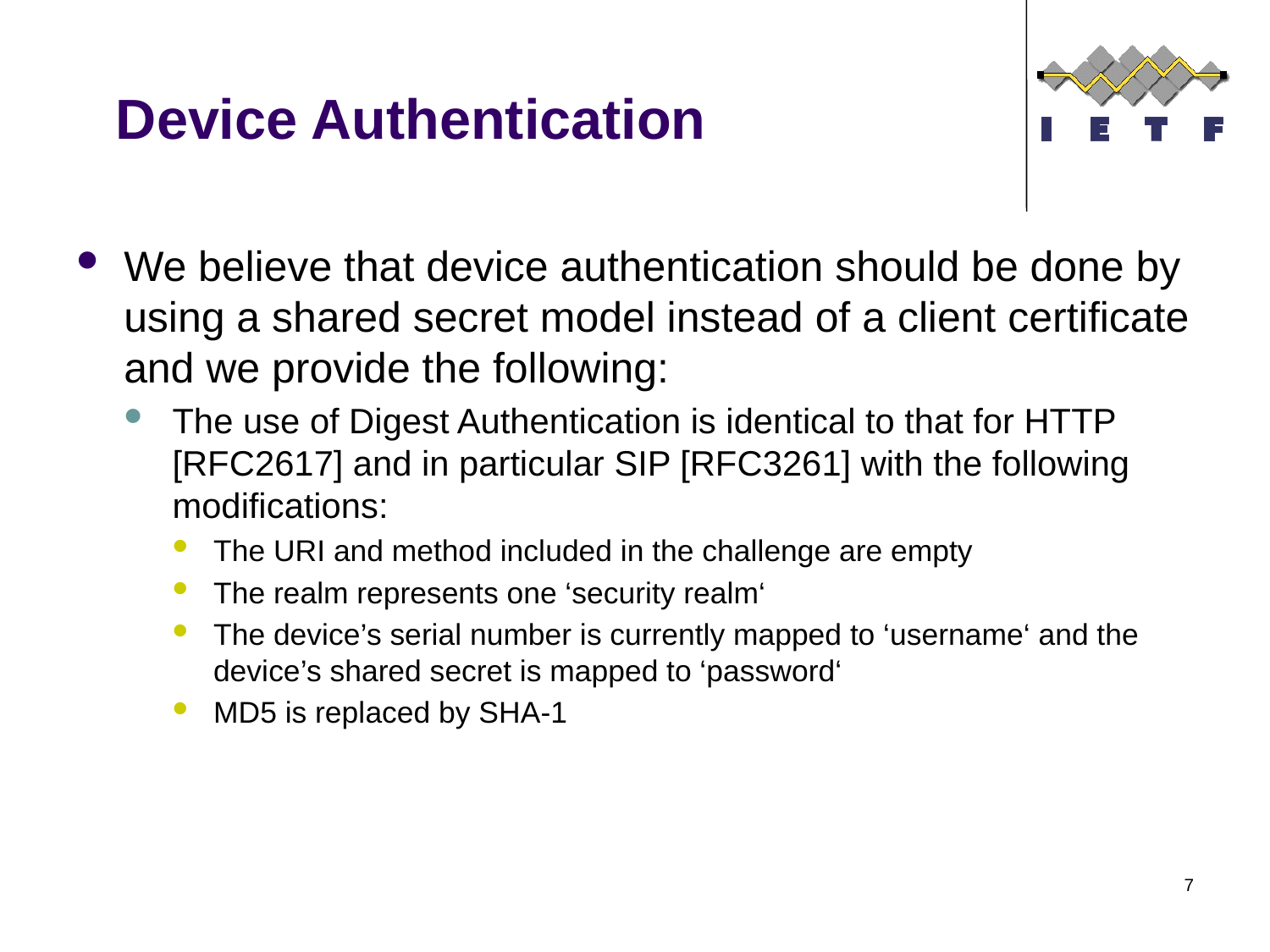

# Device Authentication
We believe that device authentication should be done by using a shared secret model instead of a client certificate and we provide the following:
The use of Digest Authentication is identical to that for HTTP [RFC2617] and in particular SIP [RFC3261] with the following modifications:
The URI and method included in the challenge are empty
The realm represents one ‘security realm‘
The device’s serial number is currently mapped to ‘username‘ and the device’s shared secret is mapped to ‘password‘
MD5 is replaced by SHA-1

7